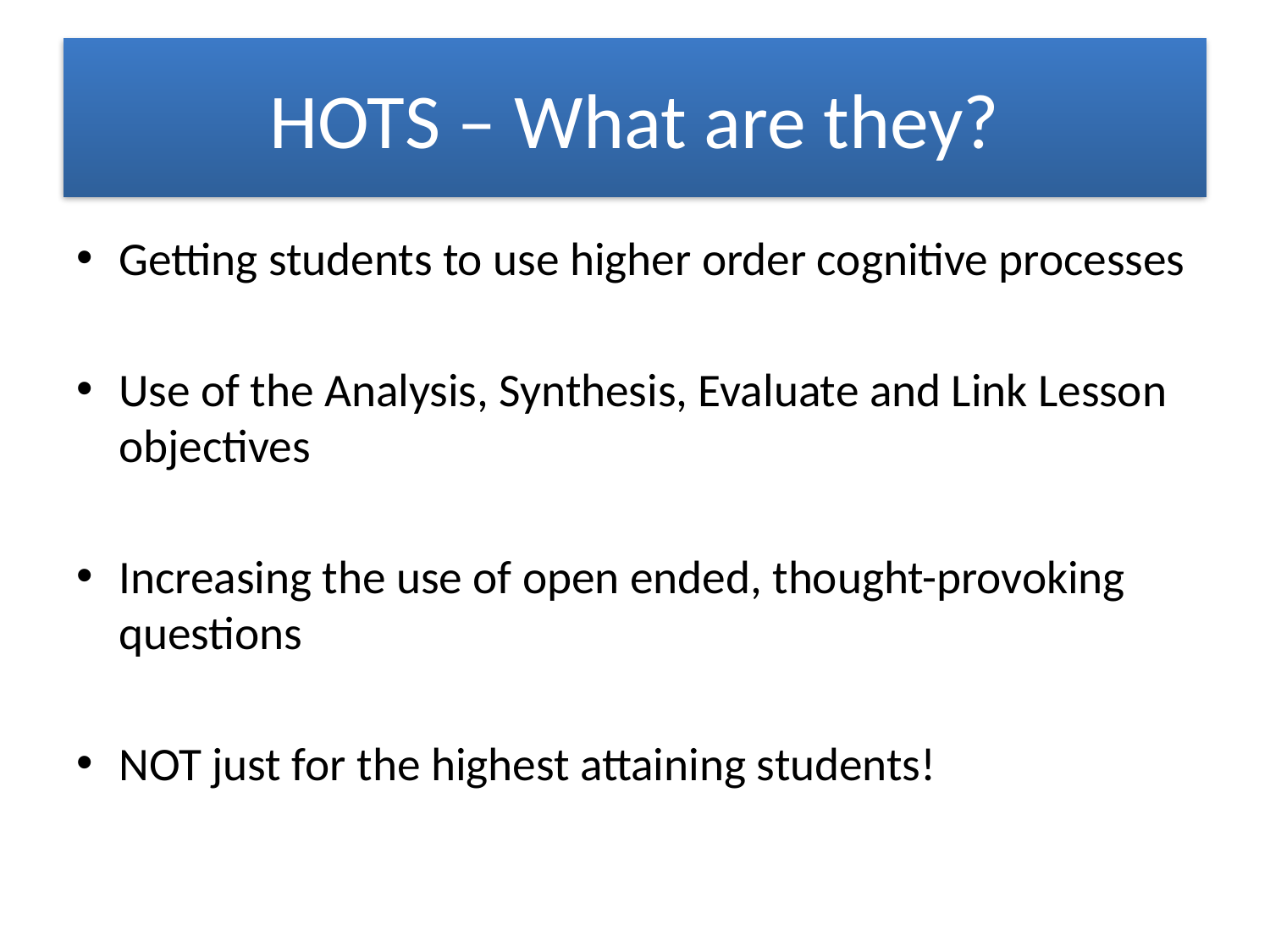

# HOTS – What are they?
Getting students to use higher order cognitive processes

Use of the Analysis, Synthesis, Evaluate and Link Lesson objectives

Increasing the use of open ended, thought-provoking questions

NOT just for the highest attaining students!